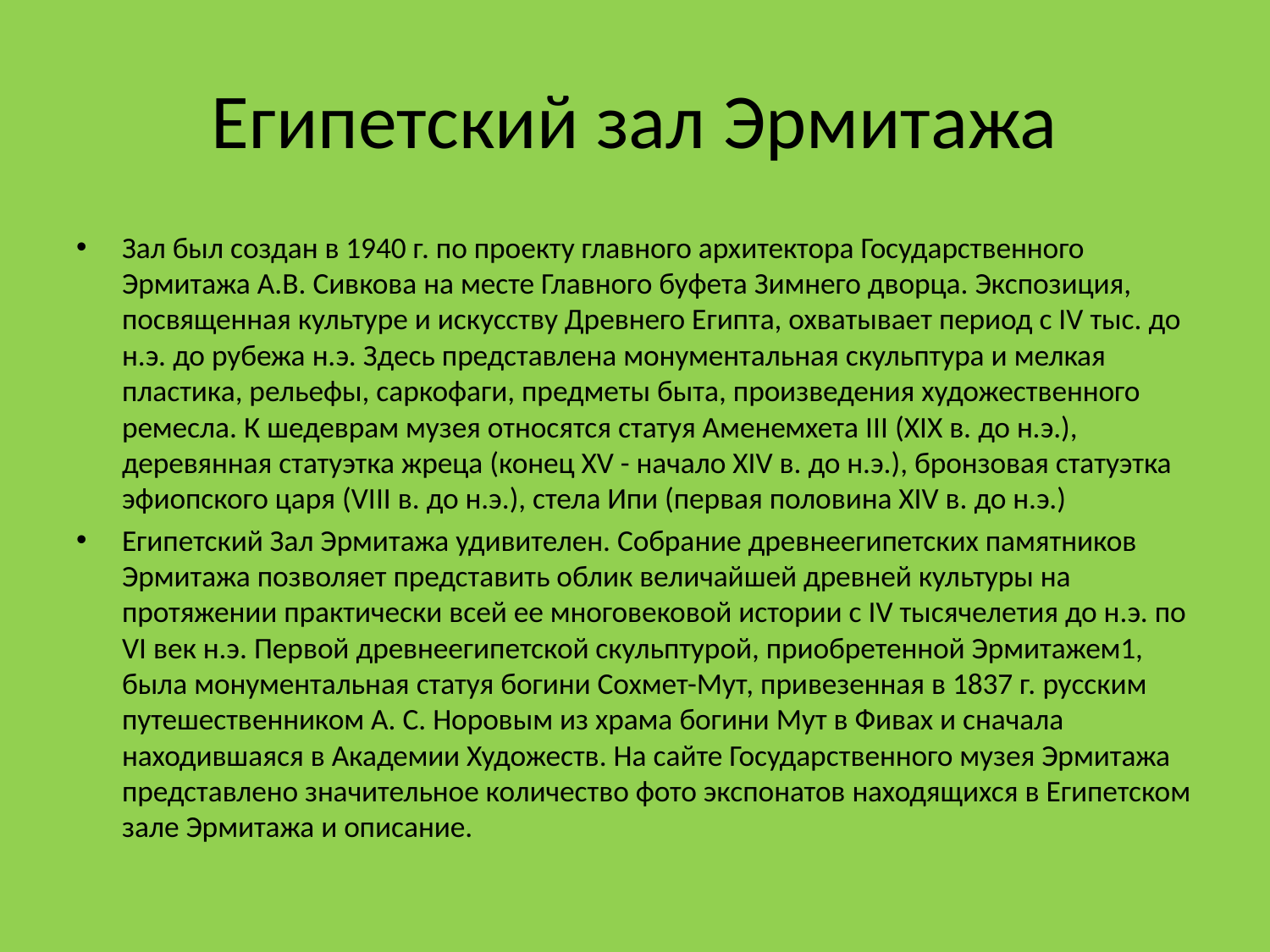

# Египетский зал Эрмитажа
Зал был создан в 1940 г. по проекту главного архитектора Государственного Эрмитажа А.В. Сивкова на месте Главного буфета Зимнего дворца. Экспозиция, посвященная культуре и искусству Древнего Египта, охватывает период с IV тыс. до н.э. до рубежа н.э. Здесь представлена монументальная скульптура и мелкая пластика, рельефы, саркофаги, предметы быта, произведения художественного ремесла. К шедеврам музея относятся статуя Аменемхета III (XIX в. до н.э.), деревянная статуэтка жреца (конец XV - начало XIV в. до н.э.), бронзовая статуэтка эфиопского царя (VIII в. до н.э.), стела Ипи (первая половина XIV в. до н.э.)
Египетский Зал Эрмитажа удивителен. Собрание древнеегипетских памятников Эрмитажа позволяет представить облик величайшей древней культуры на протяжении практически всей ее многовековой истории с IV тысячелетия до н.э. по VI век н.э. Первой древнеегипетской скульптурой, приобретенной Эрмитажем1, была монументальная статуя богини Сохмет-Мут, привезенная в 1837 г. русским путешественником А. С. Норовым из храма богини Мут в Фивах и сначала находившаяся в Академии Художеств. На сайте Государственного музея Эрмитажа представлено значительное количество фото экспонатов находящихся в Египетском зале Эрмитажа и описание.